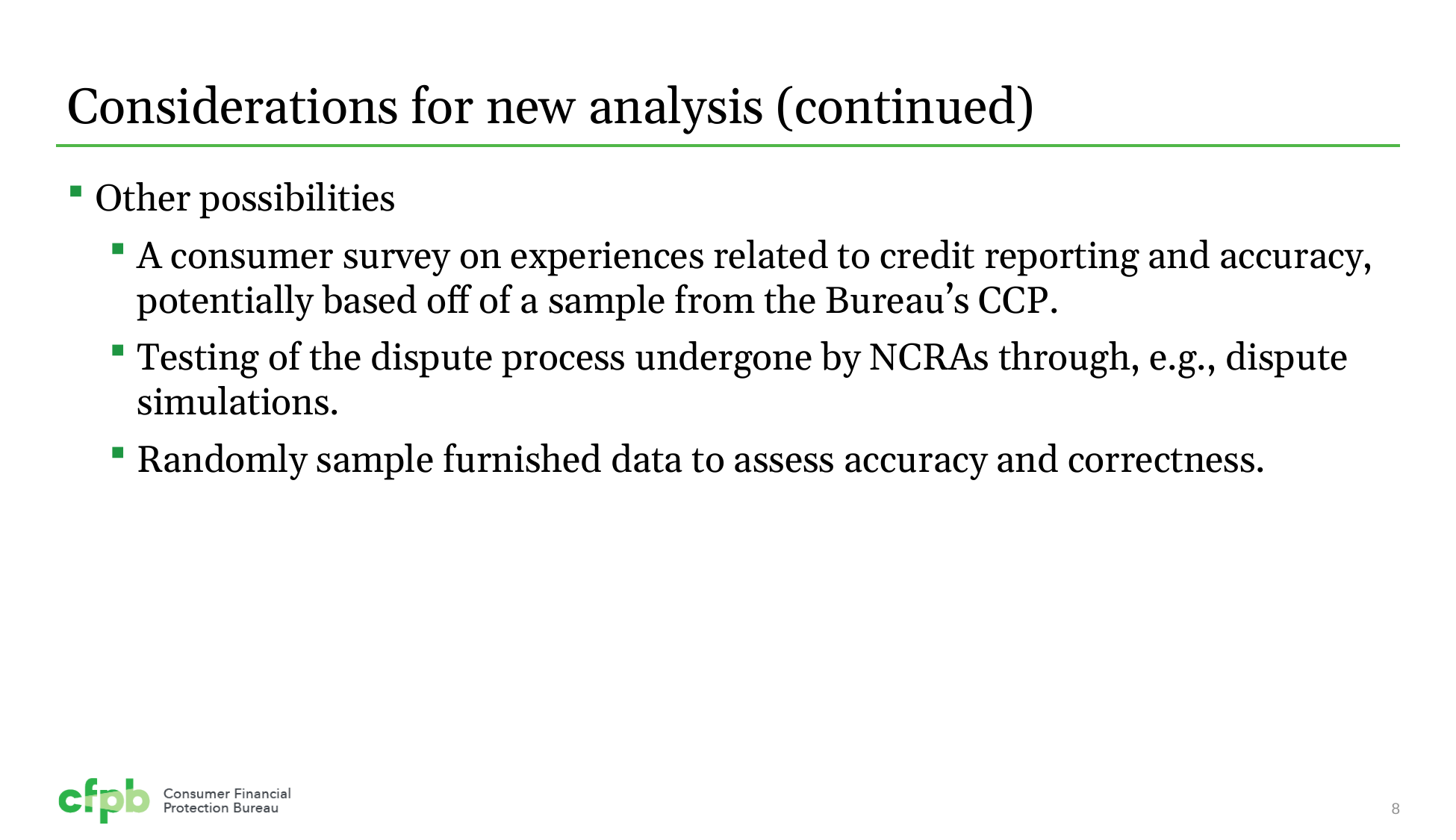

# Considerations for new analysis (continued)
Other possibilities
A consumer survey on experiences related to credit reporting and accuracy, potentially based off of a sample from the Bureau’s CCP.
Testing of the dispute process undergone by NCRAs through, e.g., dispute simulations.
Randomly sample furnished data to assess accuracy and correctness.
8